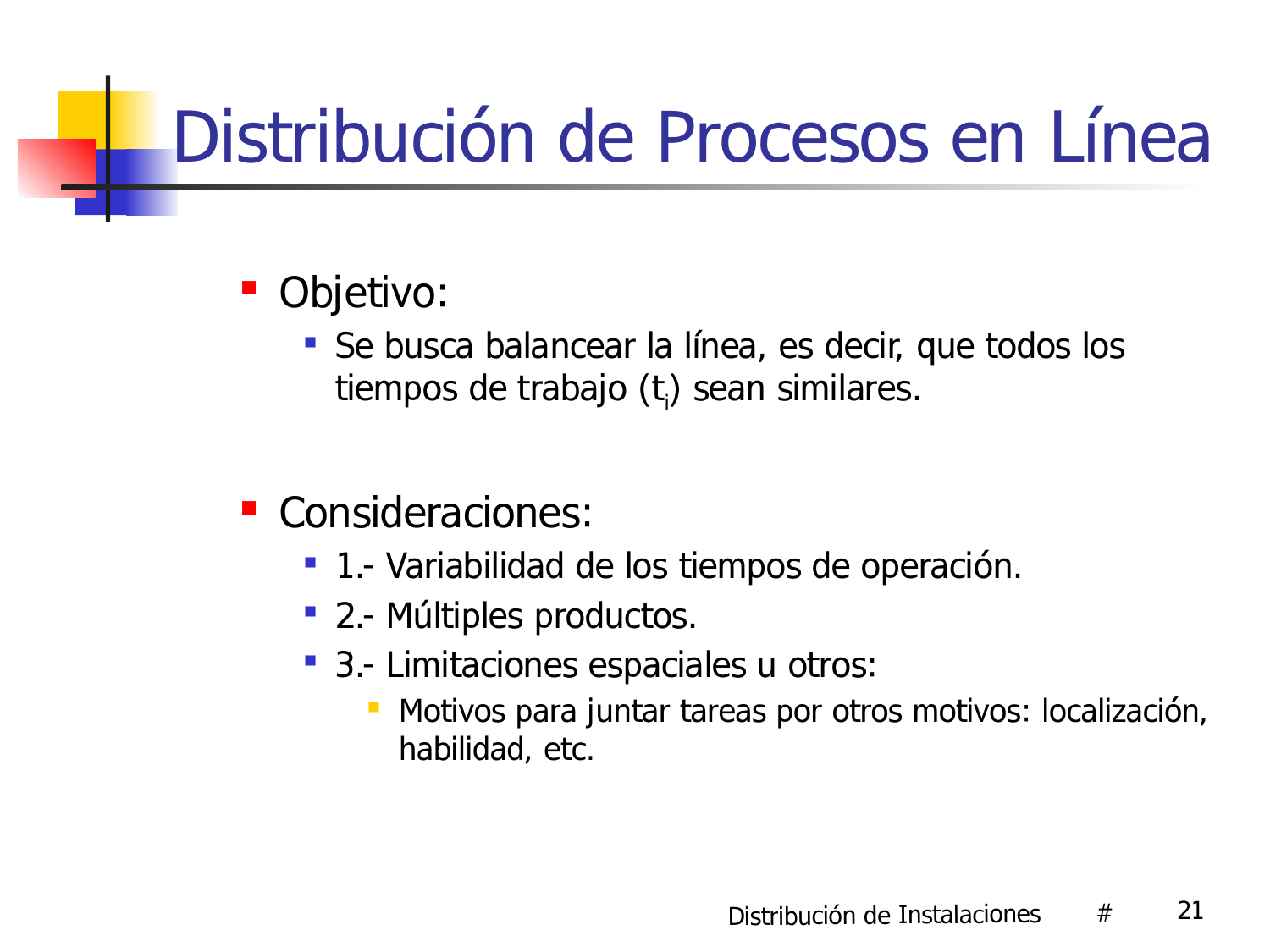

# Distribución de Procesos en Línea
Objetivo:
Se busca balancear la línea, es decir, que todos los tiempos de trabajo (ti) sean similares.

Consideraciones:
1.- Variabilidad de los tiempos de operación.
2.- Múltiples productos.
3.- Limitaciones espaciales u otros:
Motivos para juntar tareas por otros motivos: localización, habilidad, etc.
21
Distribución de Instalaciones       #